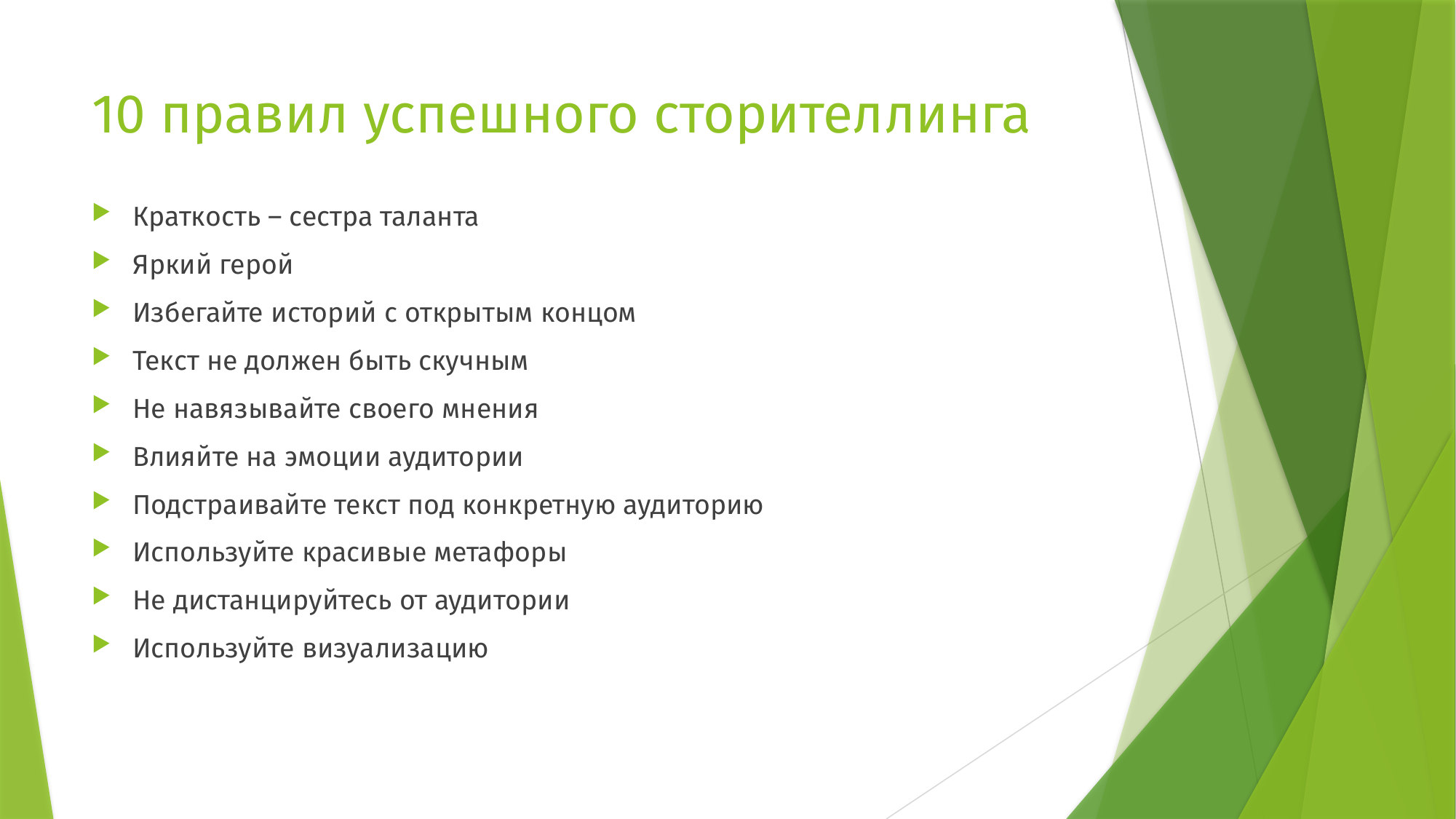

# 10 правил успешного сторителлинга
Краткость – сестра таланта
Яркий герой
Избегайте историй с открытым концом
Текст не должен быть скучным
Не навязывайте своего мнения
Влияйте на эмоции аудитории
Подстраивайте текст под конкретную аудиторию
Используйте красивые метафоры
Не дистанцируйтесь от аудитории
Используйте визуализацию